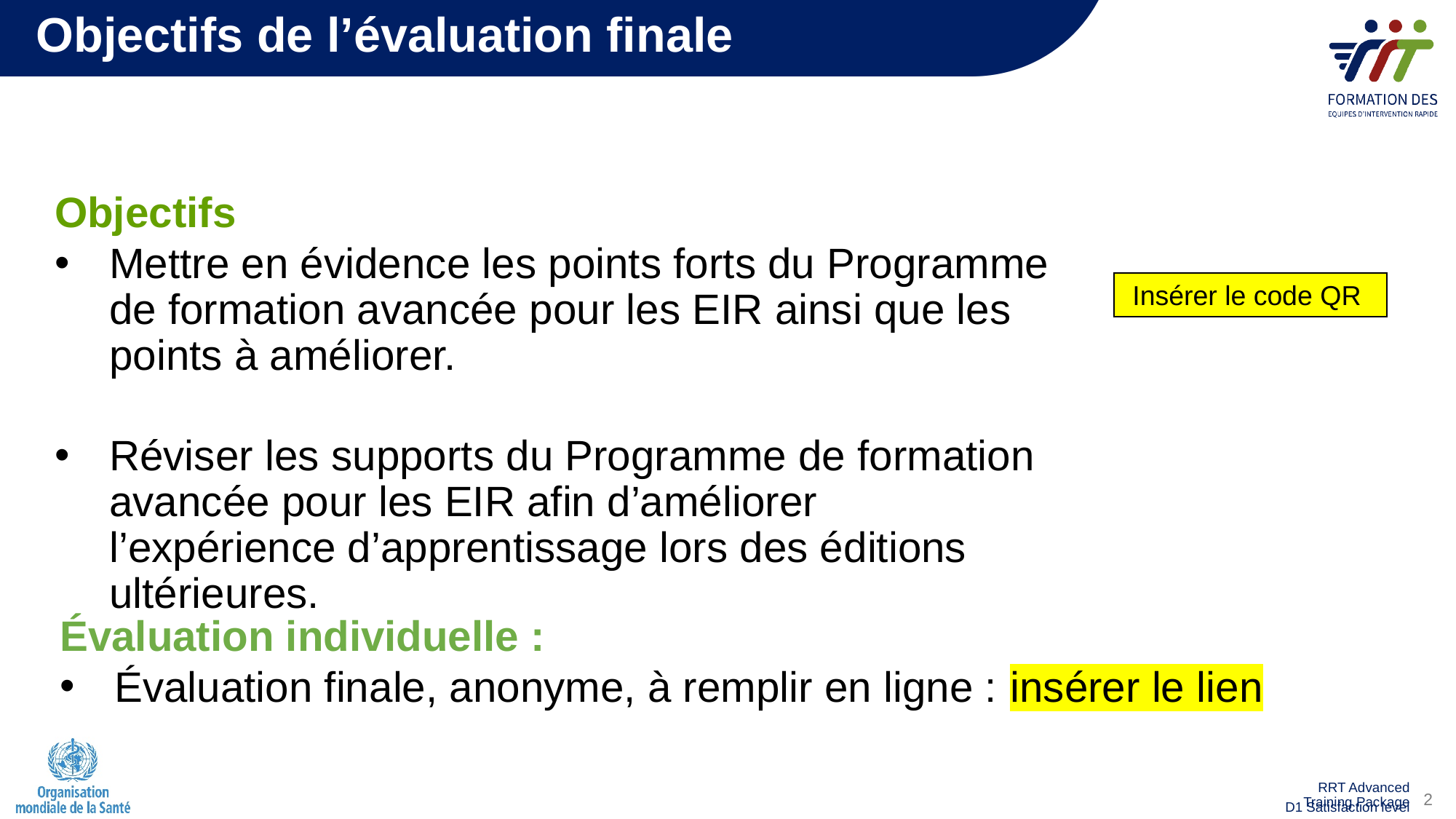

# Objectifs de l’évaluation finale
Objectifs
Mettre en évidence les points forts du Programme de formation avancée pour les EIR ainsi que les points à améliorer.​

Réviser les supports du Programme de formation avancée pour les EIR afin d’améliorer l’expérience d’apprentissage lors des éditions ultérieures.
 Insérer le code QR
Évaluation individuelle :​
Évaluation finale, anonyme, à remplir en ligne : insérer le lien